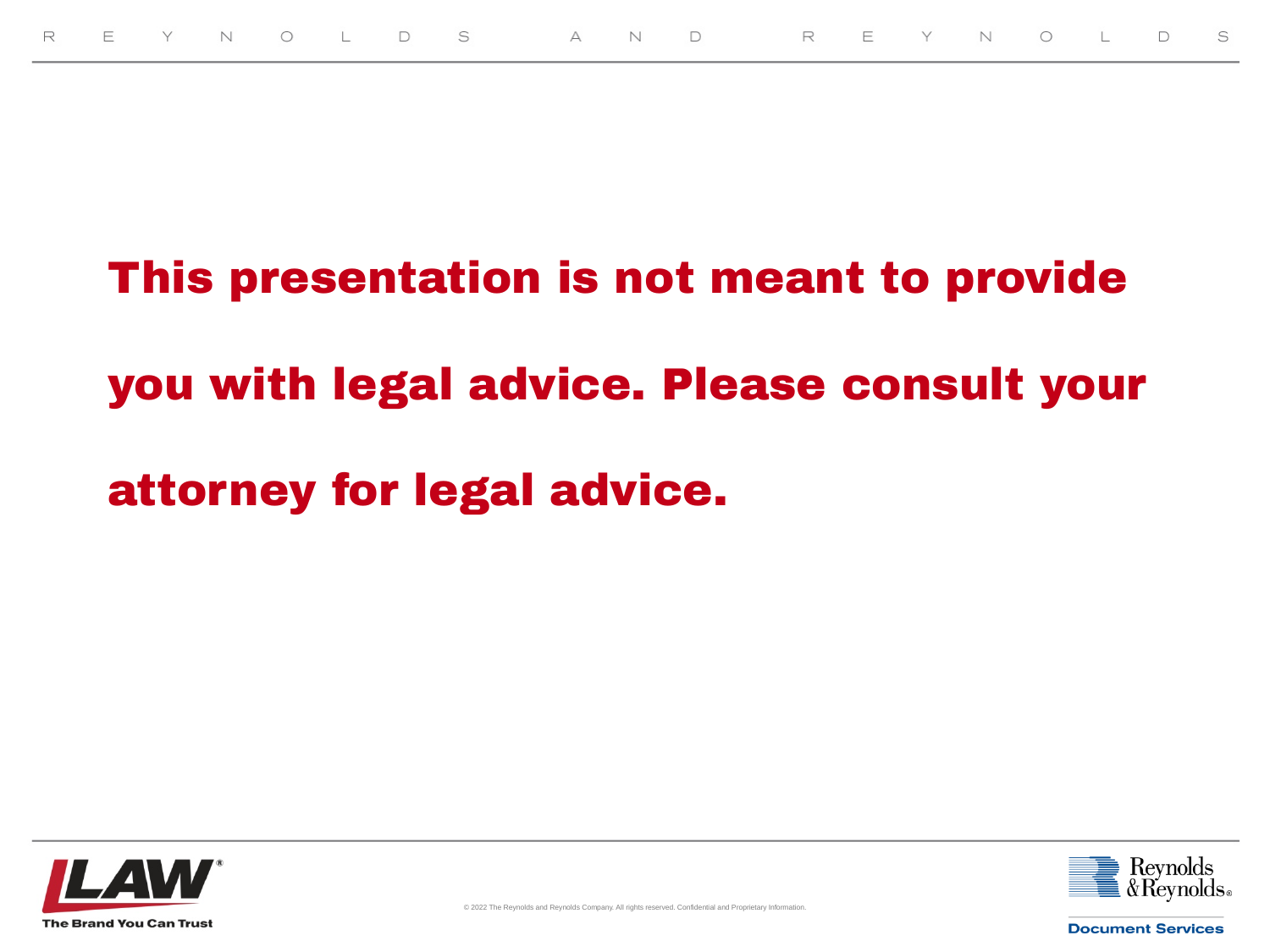

#
This presentation is not meant to provide you with legal advice. Please consult your attorney for legal advice.